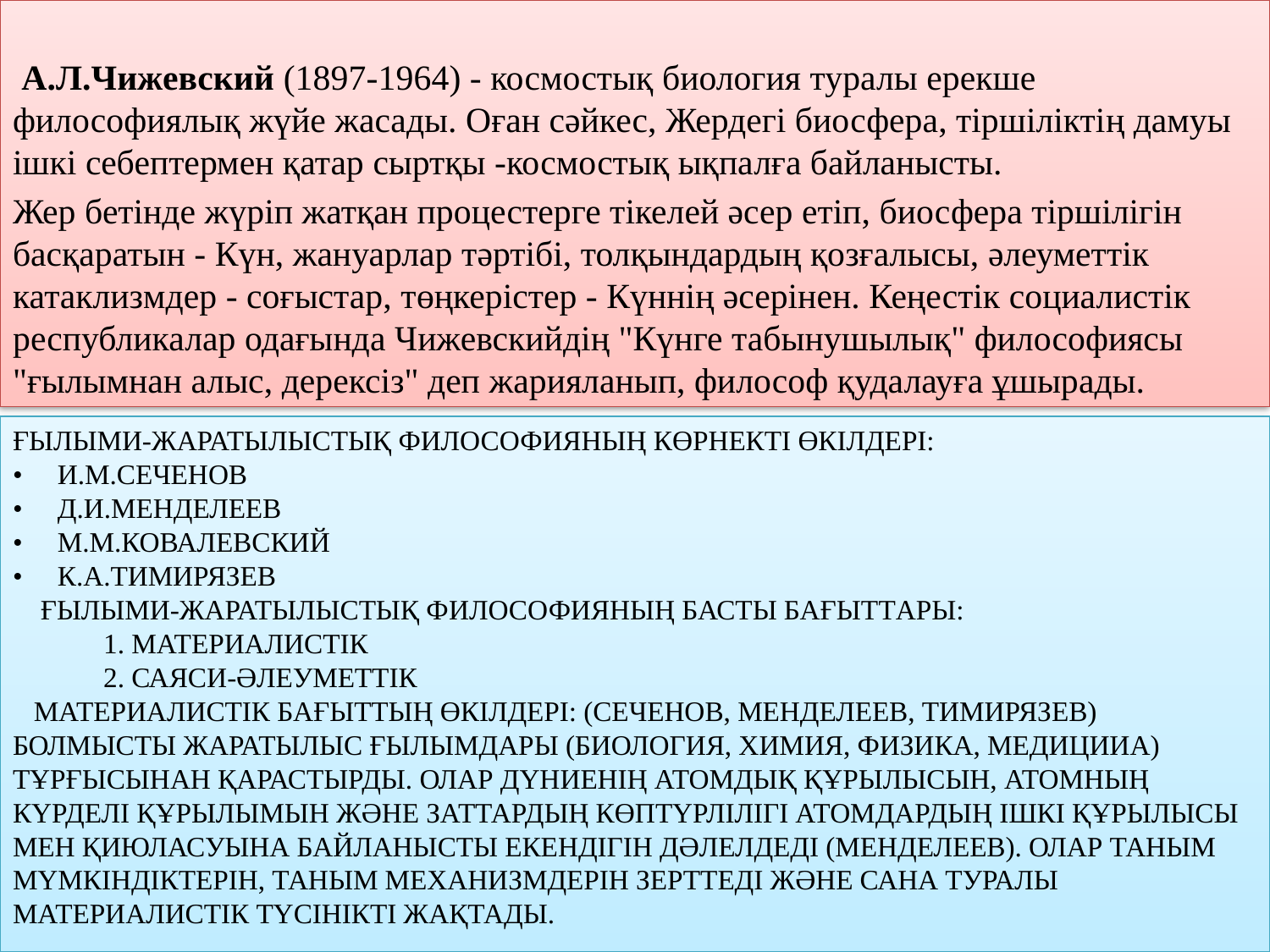

А.Л.Чижевский (1897-1964) - космостық биология туралы ерекше философиялық жүйе жасады. Оған сәйкес, Жердегі биосфера, тіршіліктің дамуы ішкі себептермен қатар сыртқы -космостық ықпалға байланысты.
Жер бетінде жүріп жатқан процестерге тікелей әсер етіп, биосфера тіршілігін басқаратын - Күн, жануарлар тәртібі, толқындардың қозғалысы, әлеуметтік катаклизмдер - соғыстар, төңкерістер - Күннің әсерінен. Кеңестік социалистік республикалар одағында Чижевскийдің "Күнге табынушылық" философиясы "ғылымнан алыс, дерексіз" деп жарияланып, философ қудалауға ұшырады.
# Ғылыми-жаратылыстық философияның көрнекті өкілдері: •     И.М.Сеченов •     Д.И.Менделеев •     М.М.Ковалевский •     К.А.Тимирязев Ғылыми-жаратылыстық философияның басты бағыттары: 1. материалистік 2. саяси-әлеуметтік Материалистік бағыттың өкілдері: (Сеченов, Менделеев, Тимирязев) болмысты жаратылыс ғылымдары (биология, химия, физика, медицииа) тұрғысынан қарастырды. Олар дүниенің атомдық құрылысын, атомның күрделі құрылымын және заттардың көптүрлілігі атомдардың ішкі құрылысы мен қиюласуына байланысты екендігін дәлелдеді (Менделеев). Олар таным мүмкіндіктерін, таным механизмдерін зерттеді және сана туралы материалистік түсінікті жақтады.